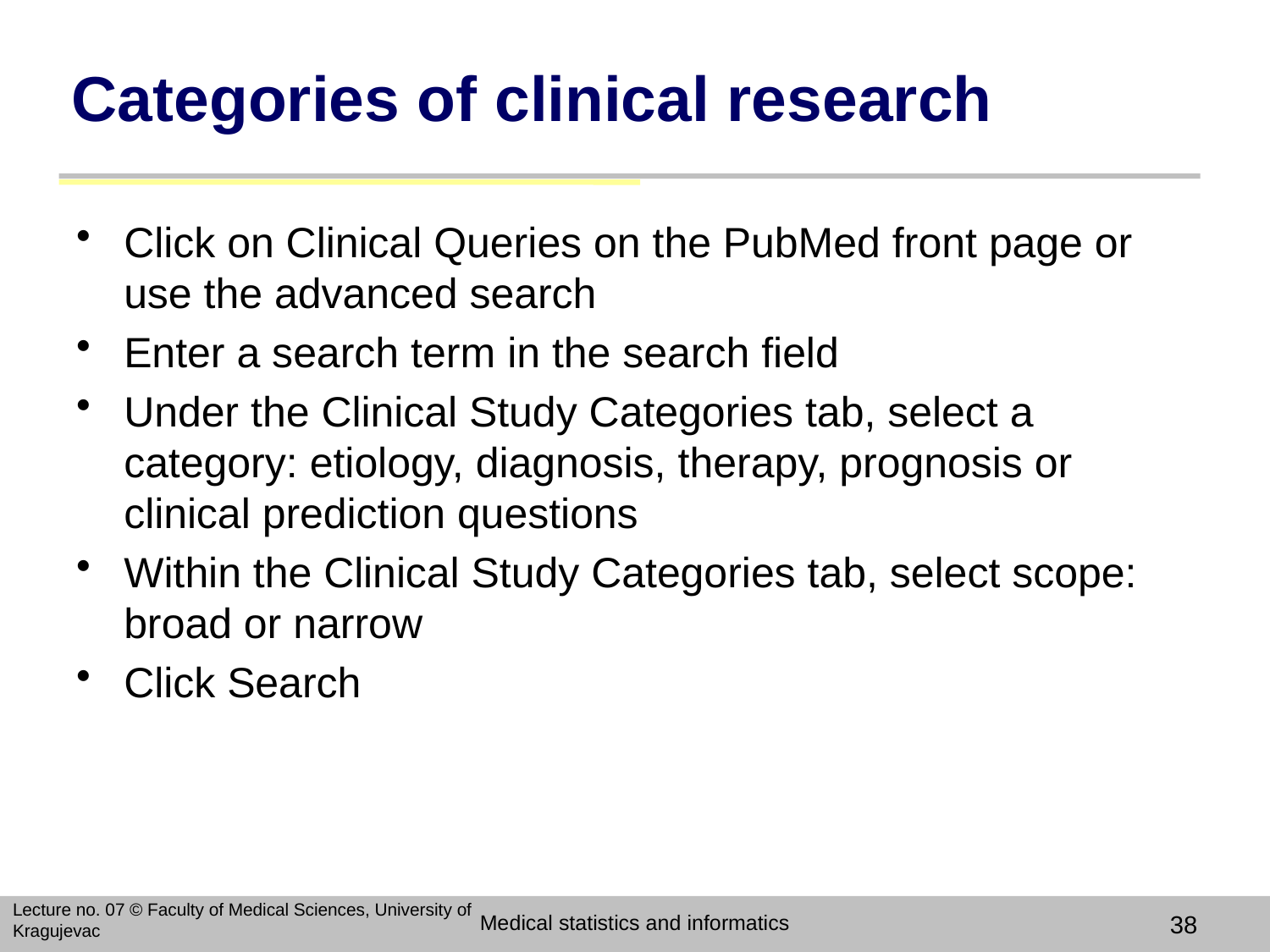

# Categories of clinical research
Click on Clinical Queries on the PubMed front page or use the advanced search
Enter a search term in the search field
Under the Clinical Study Categories tab, select a category: etiology, diagnosis, therapy, prognosis or clinical prediction questions
Within the Clinical Study Categories tab, select scope: broad or narrow
Click Search
Lecture no. 07 © Faculty of Medical Sciences, University of Kragujevac
Medical statistics and informatics
38